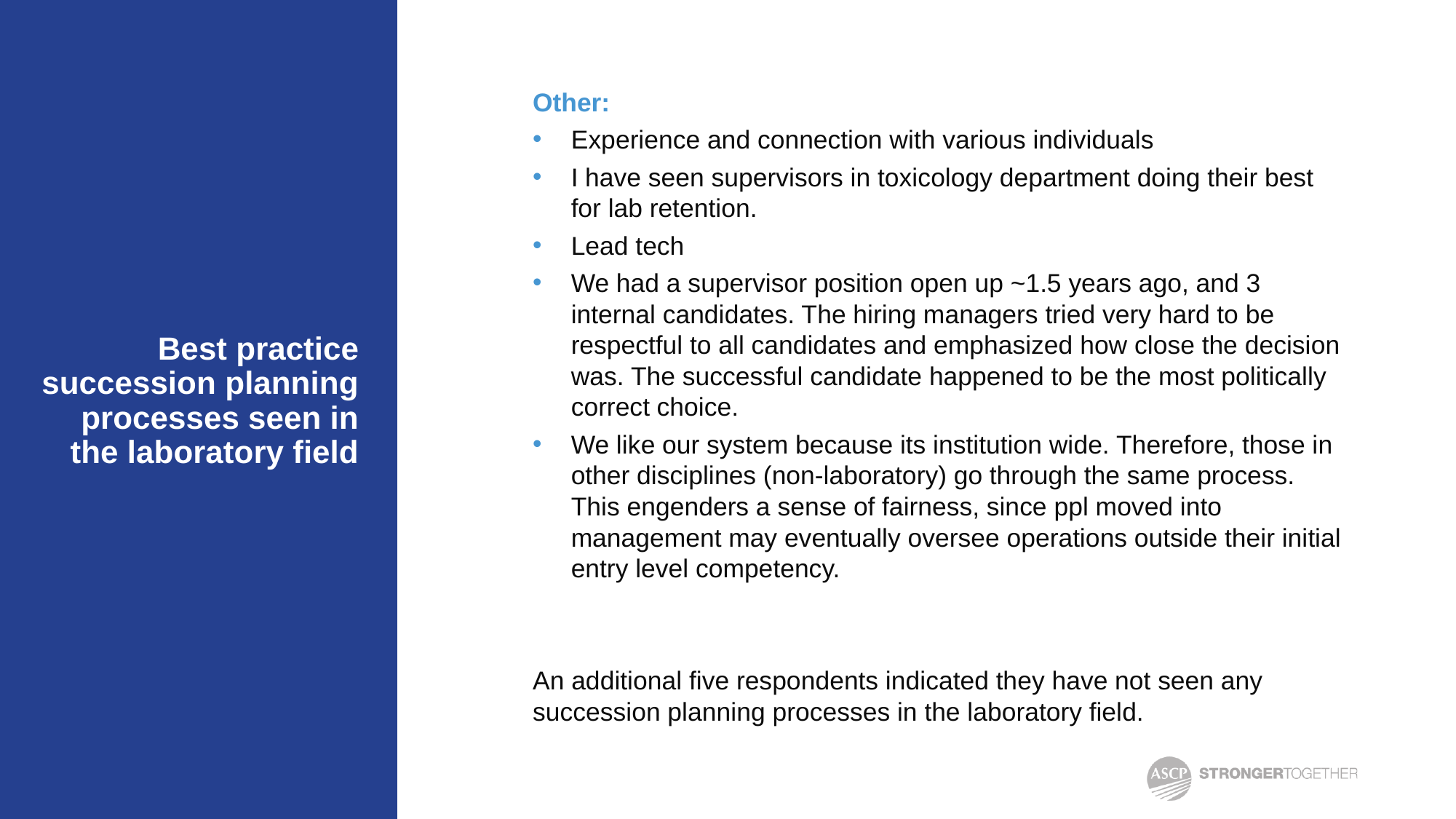

Other:
Experience and connection with various individuals
I have seen supervisors in toxicology department doing their best for lab retention.
Lead tech
We had a supervisor position open up ~1.5 years ago, and 3 internal candidates. The hiring managers tried very hard to be respectful to all candidates and emphasized how close the decision was. The successful candidate happened to be the most politically correct choice.
We like our system because its institution wide. Therefore, those in other disciplines (non-laboratory) go through the same process. This engenders a sense of fairness, since ppl moved into management may eventually oversee operations outside their initial entry level competency.

An additional five respondents indicated they have not seen any succession planning processes in the laboratory field.
# Best practice succession planning processes seen in the laboratory field